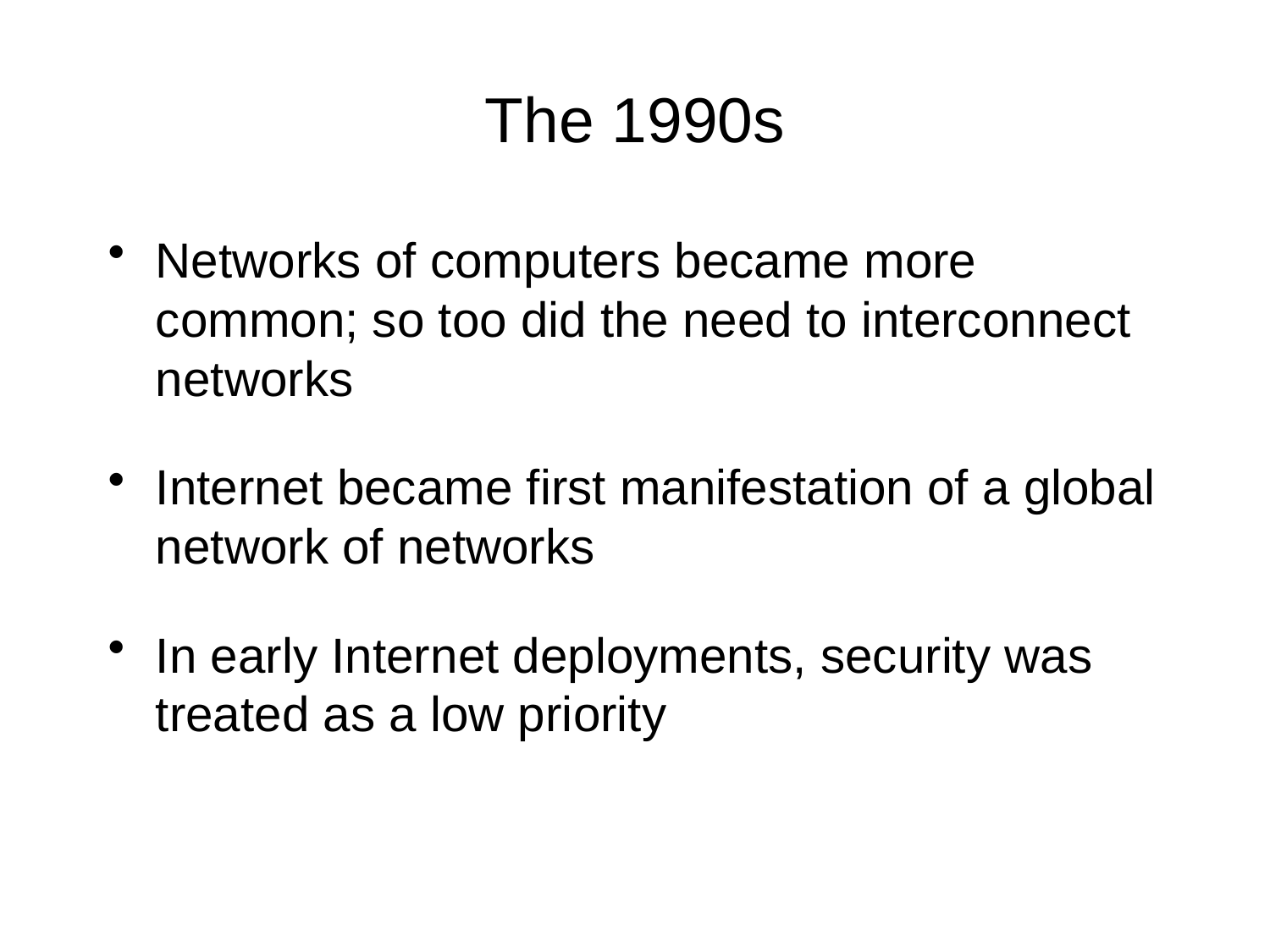

# The 1990s
Networks of computers became more common; so too did the need to interconnect networks
Internet became first manifestation of a global network of networks
In early Internet deployments, security was treated as a low priority